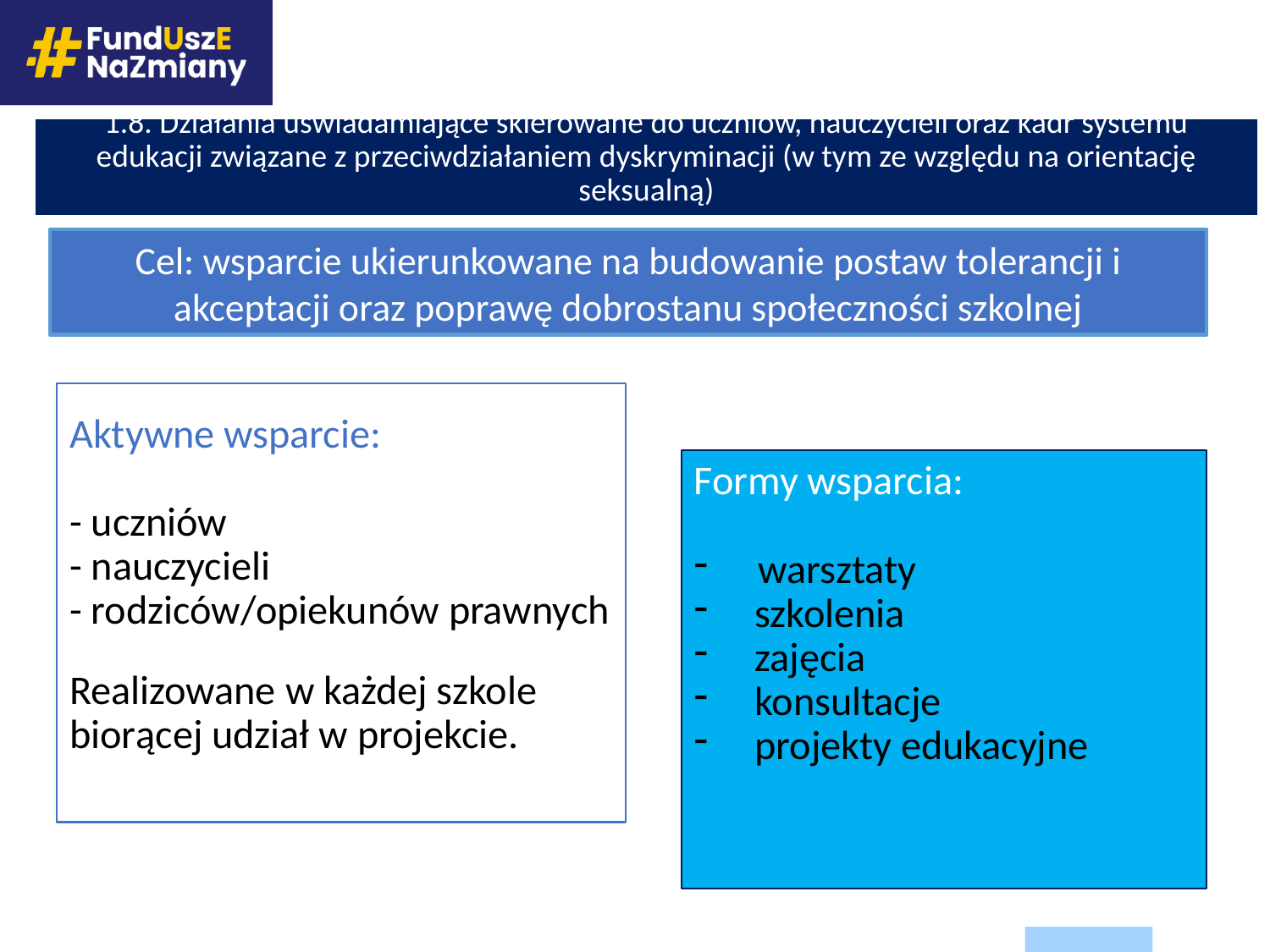

1.8. Działania uświadamiające skierowane do uczniów, nauczycieli oraz kadr systemu edukacji związane z przeciwdziałaniem dyskryminacji (w tym ze względu na orientację seksualną)
Cel: wsparcie ukierunkowane na budowanie postaw tolerancji i akceptacji oraz poprawę dobrostanu społeczności szkolnej
# Aktywne wsparcie: - uczniów - nauczycieli - rodziców/opiekunów prawnych Realizowane w każdej szkole biorącej udział w projekcie.
Formy wsparcia:

  warsztaty
szkolenia
zajęcia
konsultacje
projekty edukacyjne